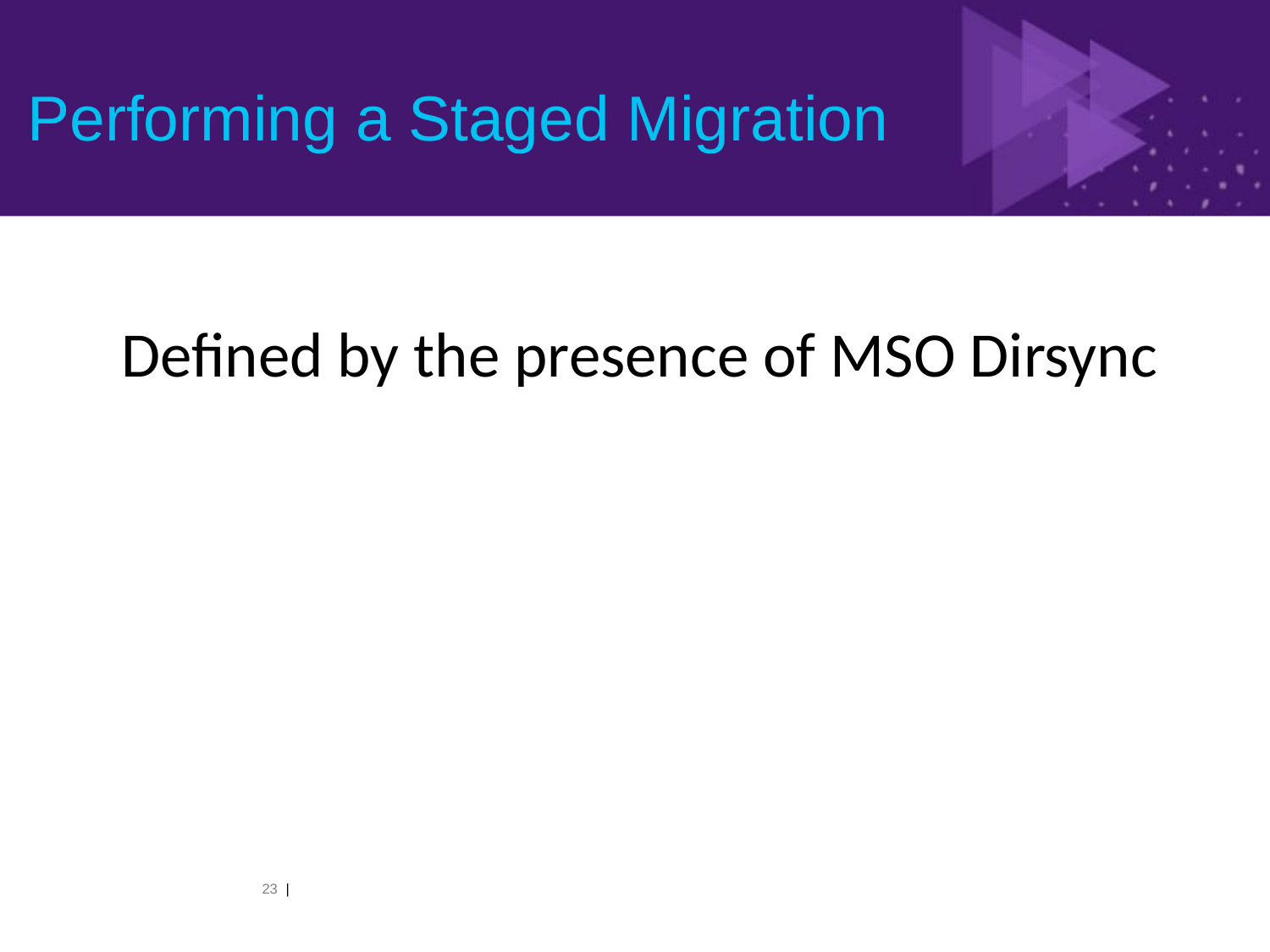

# Performing a Staged Migration
Regular mail flow between all mailboxes
Defined by the presence of MSO Dirsync
Mailboxes are spread across cloud and on-premises
End goal is to fully exist in the cloud
23  |  Microsoft Confidential